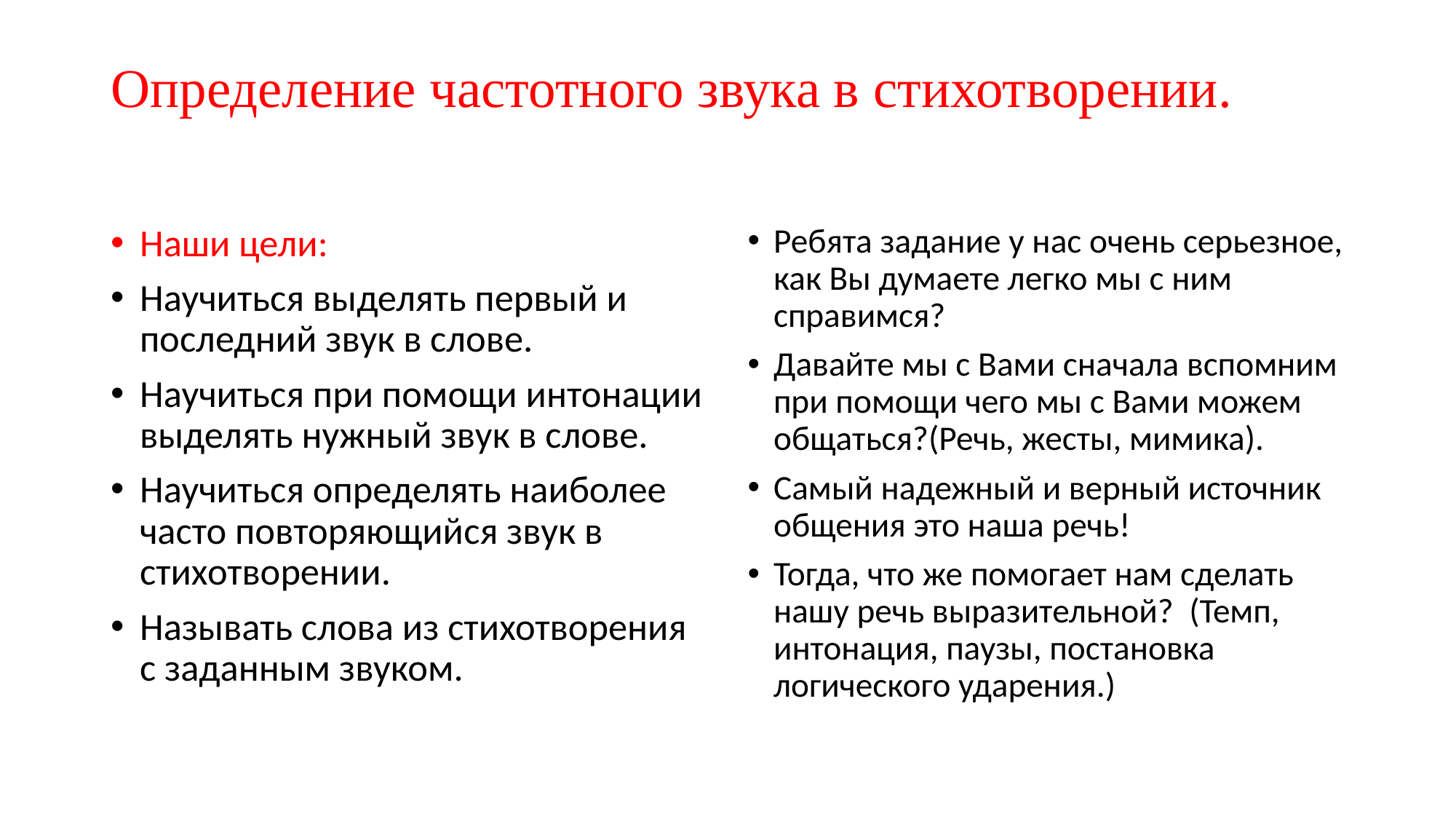

# Определение частотного звука в стихотворении.
Наши цели:
Научиться выделять первый и последний звук в слове.
Научиться при помощи интонации выделять нужный звук в слове.
Научиться определять наиболее часто повторяющийся звук в стихотворении.
Называть слова из стихотворения с заданным звуком.

Ребята задание у нас очень серьезное, как Вы думаете легко мы с ним справимся?
Давайте мы с Вами сначала вспомним при помощи чего мы с Вами можем общаться?(Речь, жесты, мимика).
Самый надежный и верный источник общения это наша речь!
Тогда, что же помогает нам сделать нашу речь выразительной?  (Темп, интонация, паузы, постановка логического ударения.)